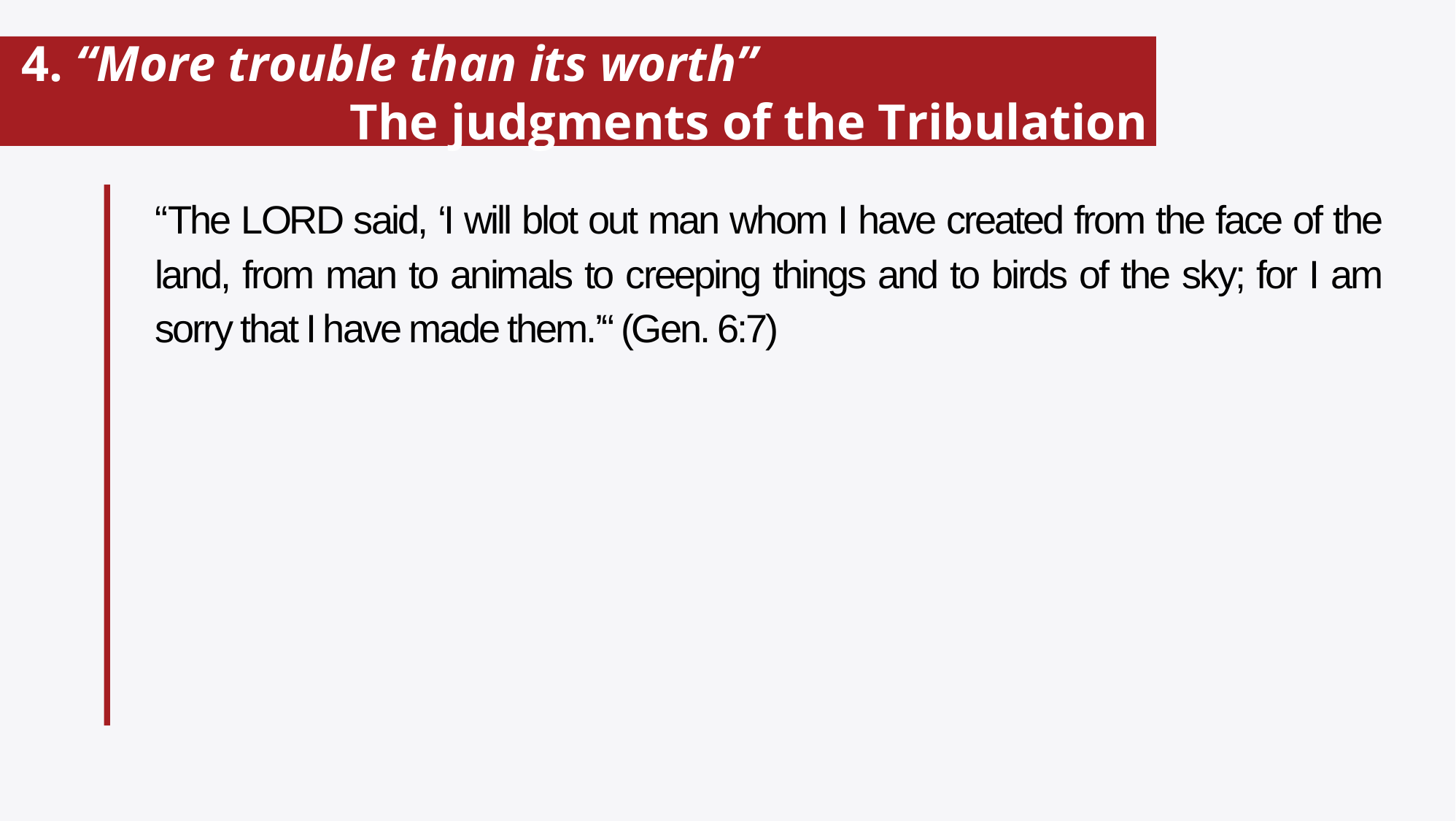

# 4. “More trouble than its worth” The judgments of the Tribulation
“The LORD said, ‘I will blot out man whom I have created from the face of the land, from man to animals to creeping things and to birds of the sky; for I am sorry that I have made them.’“ (Gen. 6:7)